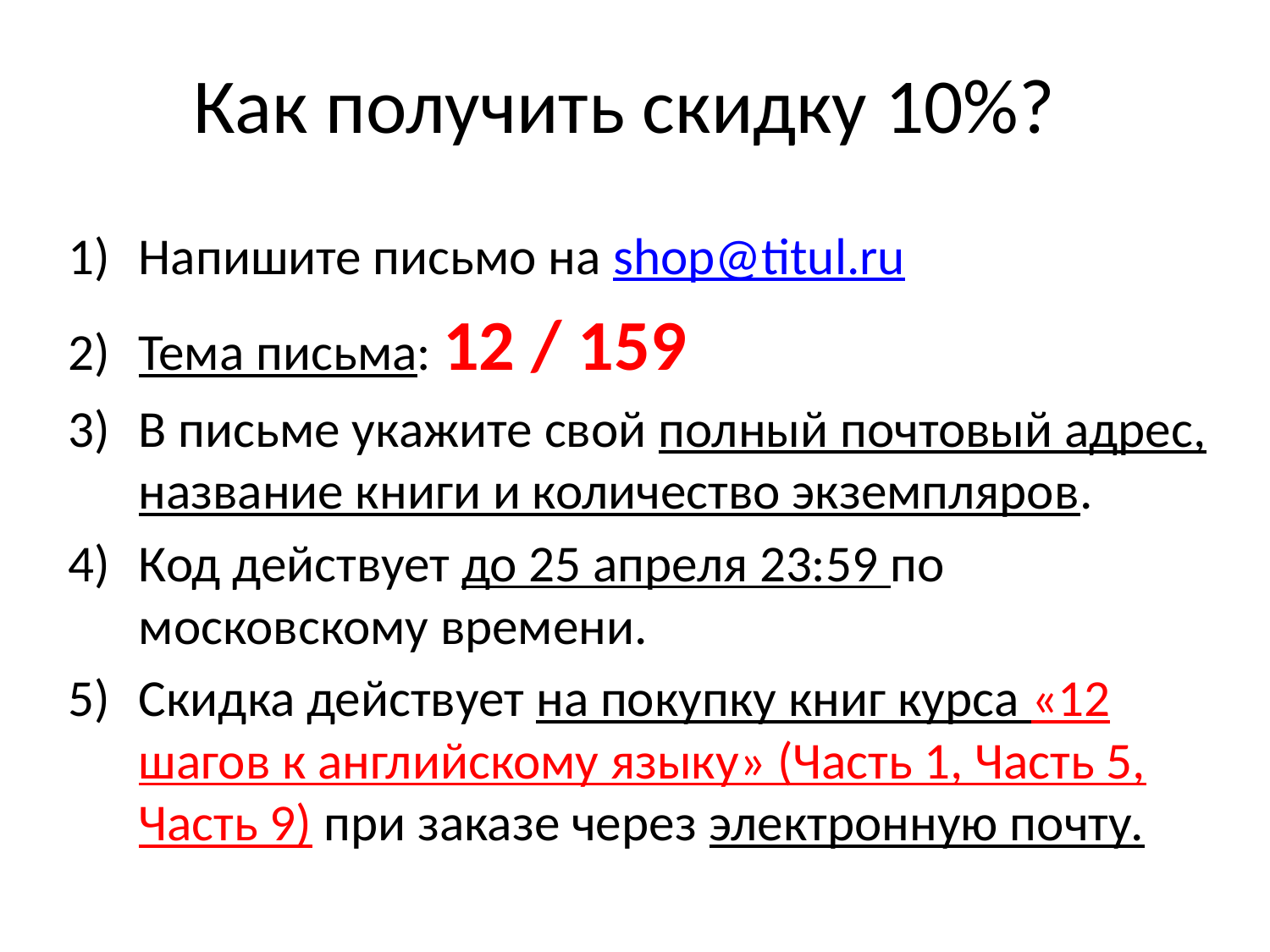

# Как получить скидку 10%?
Напишите письмо на shop@titul.ru
Тема письма: 12 / 159
В письме укажите свой полный почтовый адрес, название книги и количество экземпляров.
Код действует до 25 апреля 23:59 по московскому времени.
Скидка действует на покупку книг курса «12 шагов к английскому языку» (Часть 1, Часть 5, Часть 9) при заказе через электронную почту.